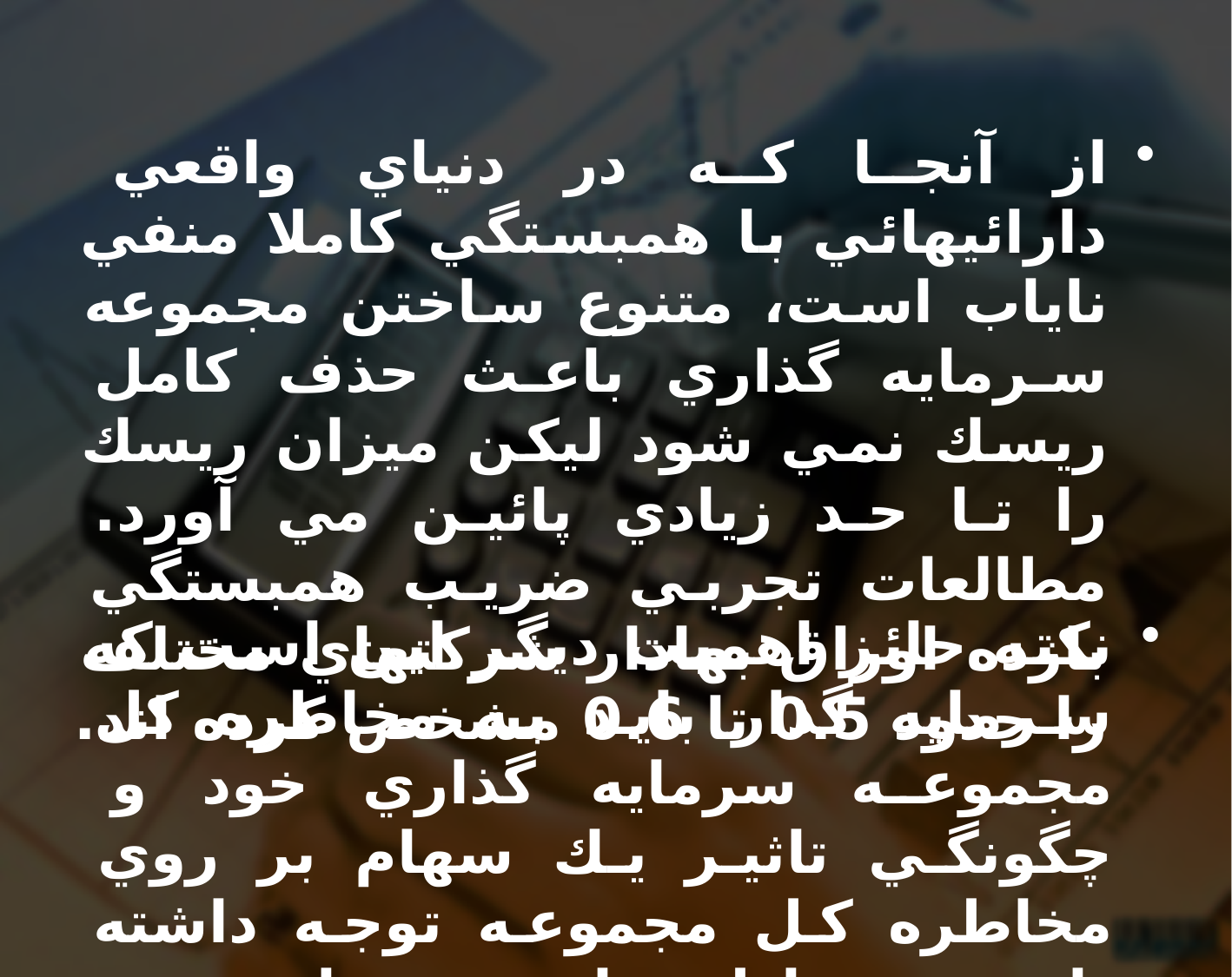

از آنجا كه در دنياي واقعي دارائيهائي با همبستگي كاملا منفي ناياب است، متنوع ساختن مجموعه سرمايه گذاري باعث حذف كامل ريسك نمي شود ليكن ميزان ريسك را تا حد زيادي پائين مي آورد. مطالعات تجربي ضريب همبستگي بازده اوراق بهادار شركتهاي مختلف را حدود 0.5 تا 0.6 مشخص كرده اند.
نكته حائز اهميت ديگر اين است كه سرمايه گذار بايد به مخاطره كل مجموعه سرمايه گذاري خود و چگونگي تاثير يك سهام بر روي مخاطره كل مجموعه توجه داشته باشد نه مخاطره يك سهم خاص.